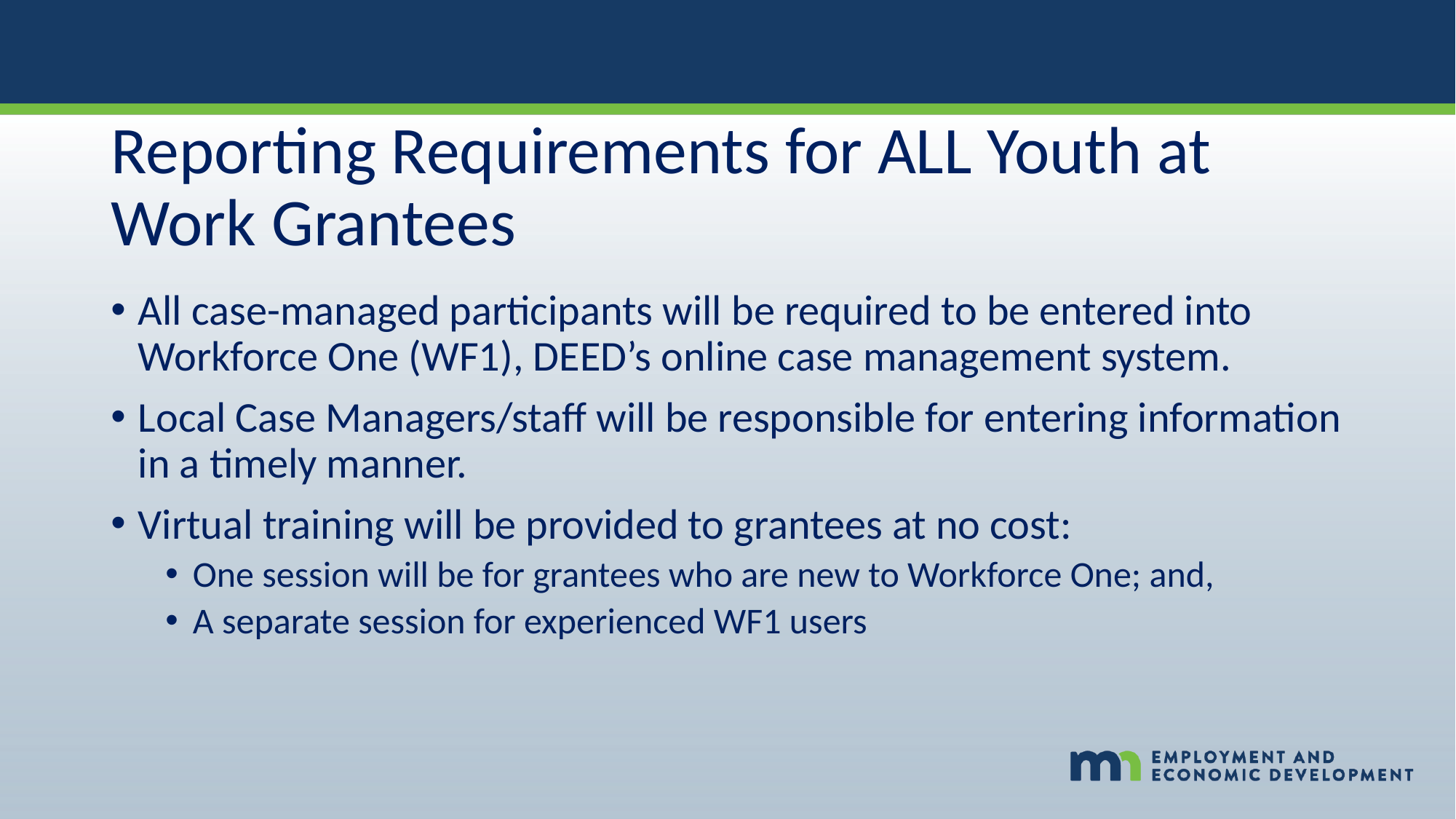

# Reporting Requirements for ALL Youth at Work Grantees
All case-managed participants will be required to be entered into Workforce One (WF1), DEED’s online case management system.
Local Case Managers/staff will be responsible for entering information in a timely manner.
Virtual training will be provided to grantees at no cost:
One session will be for grantees who are new to Workforce One; and,
A separate session for experienced WF1 users